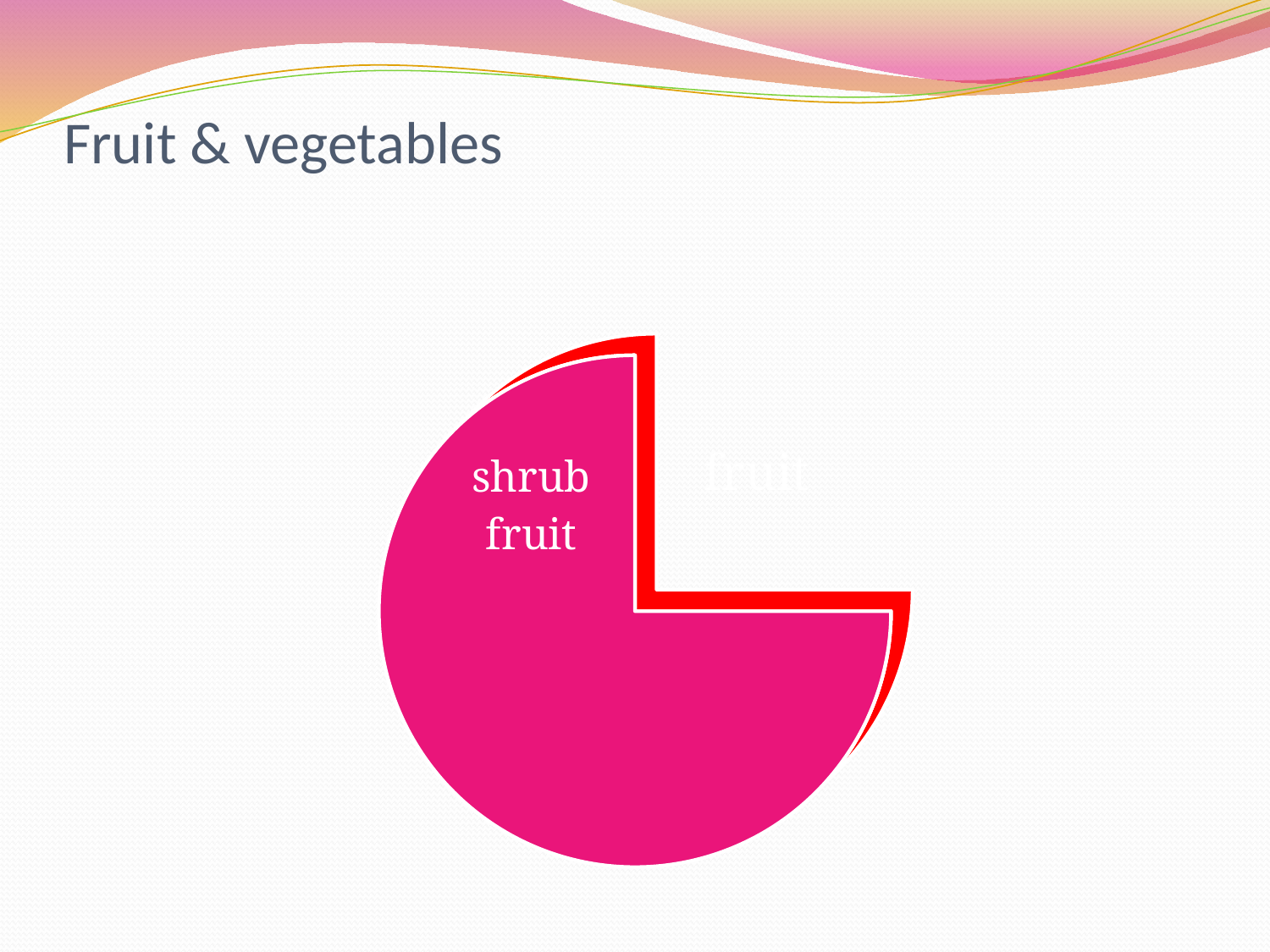

# Fruit & vegetables
fruit
vegetables
shrub fruit